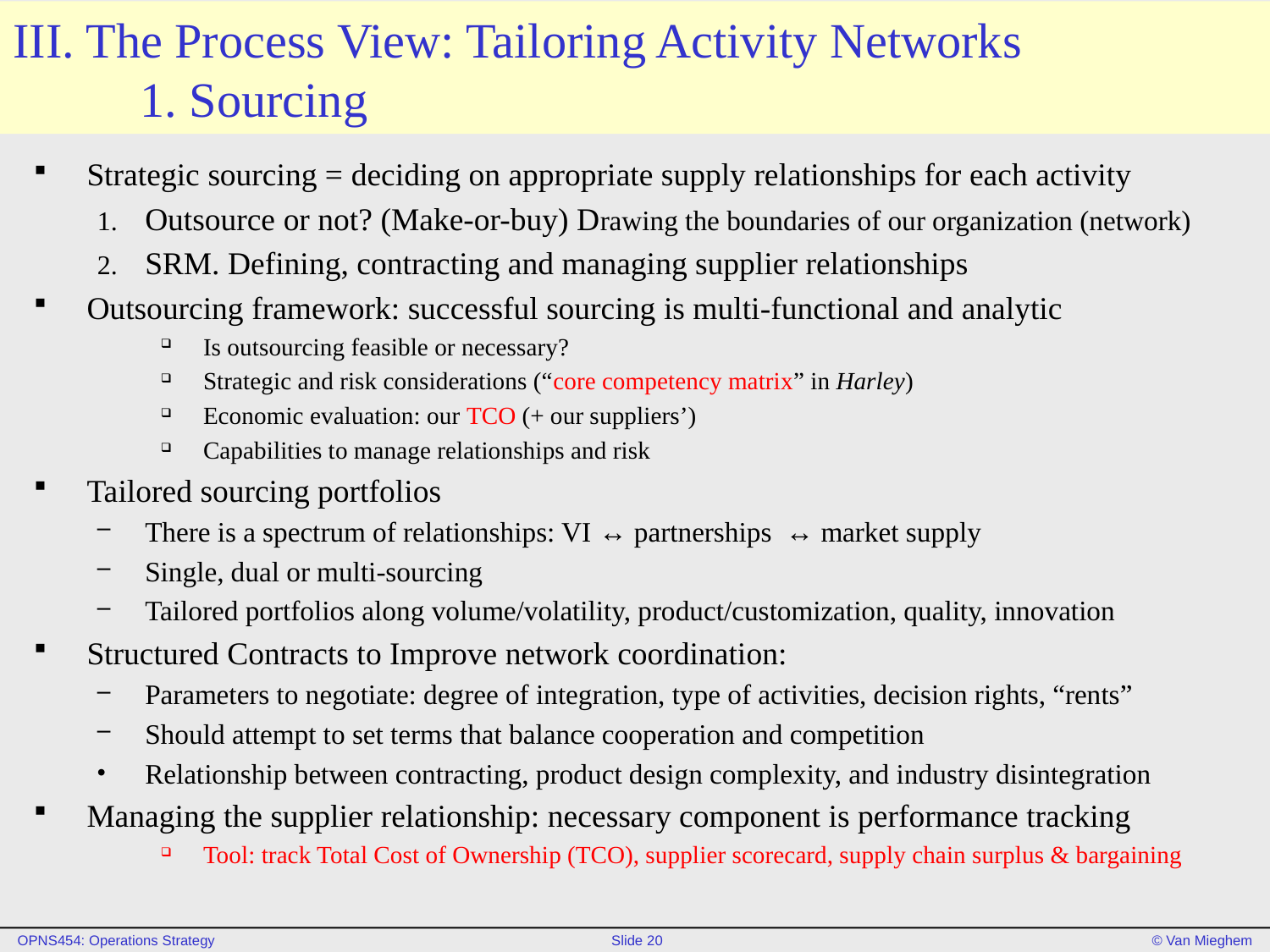

# III. The Process View: Tailoring Activity Networks 1. Sourcing
Strategic sourcing = deciding on appropriate supply relationships for each activity
Outsource or not? (Make-or-buy) Drawing the boundaries of our organization (network)
SRM. Defining, contracting and managing supplier relationships
Outsourcing framework: successful sourcing is multi-functional and analytic
Is outsourcing feasible or necessary?
Strategic and risk considerations (“core competency matrix” in Harley)
Economic evaluation: our TCO (+ our suppliers’)
Capabilities to manage relationships and risk
Tailored sourcing portfolios
There is a spectrum of relationships: VI ↔ partnerships  ↔ market supply
Single, dual or multi-sourcing
Tailored portfolios along volume/volatility, product/customization, quality, innovation
Structured Contracts to Improve network coordination:
Parameters to negotiate: degree of integration, type of activities, decision rights, “rents”
Should attempt to set terms that balance cooperation and competition
Relationship between contracting, product design complexity, and industry disintegration
Managing the supplier relationship: necessary component is performance tracking
Tool: track Total Cost of Ownership (TCO), supplier scorecard, supply chain surplus & bargaining